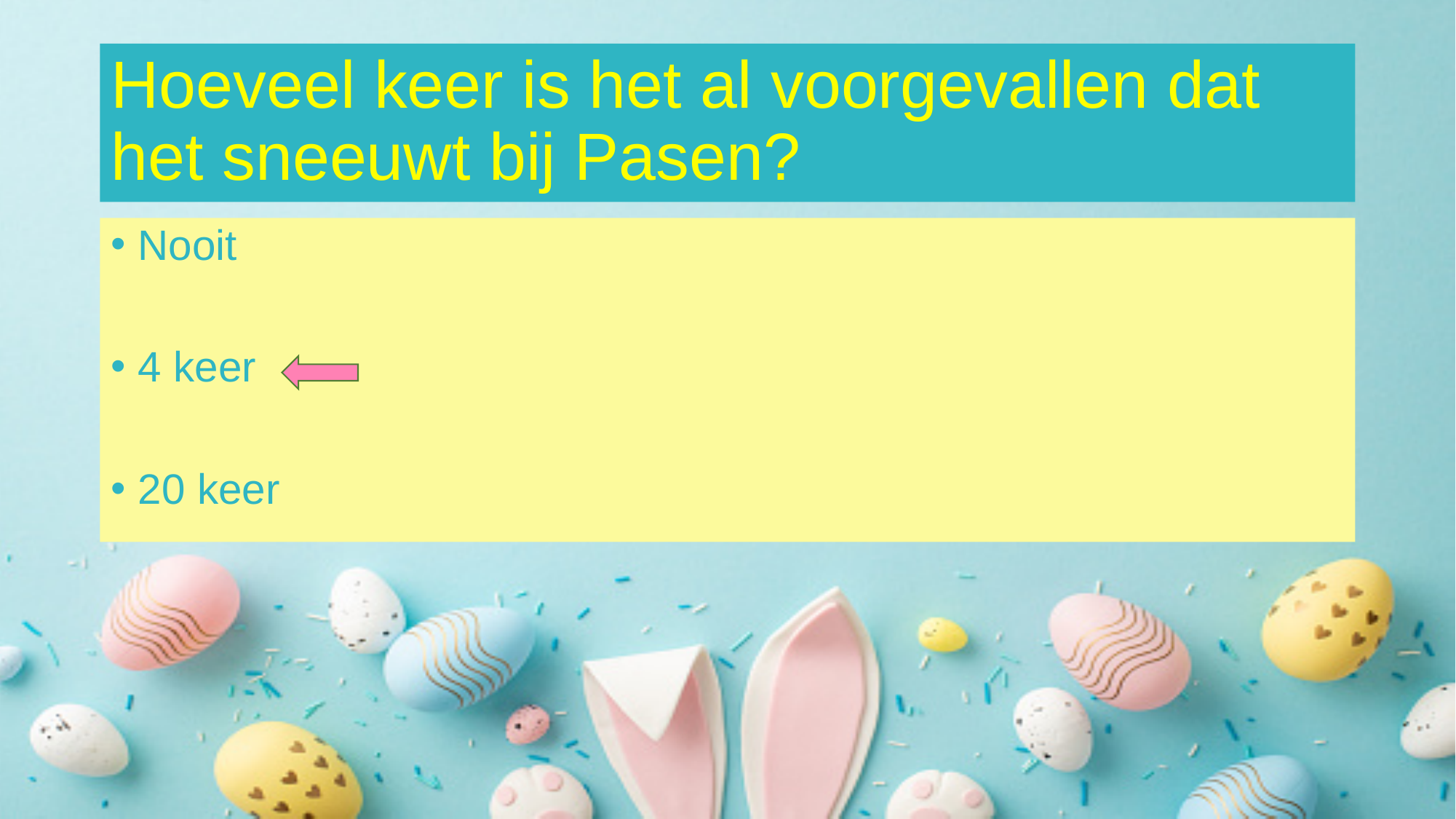

# Hoeveel keer is het al voorgevallen dat het sneeuwt bij Pasen?
Nooit

4 keer

20 keer